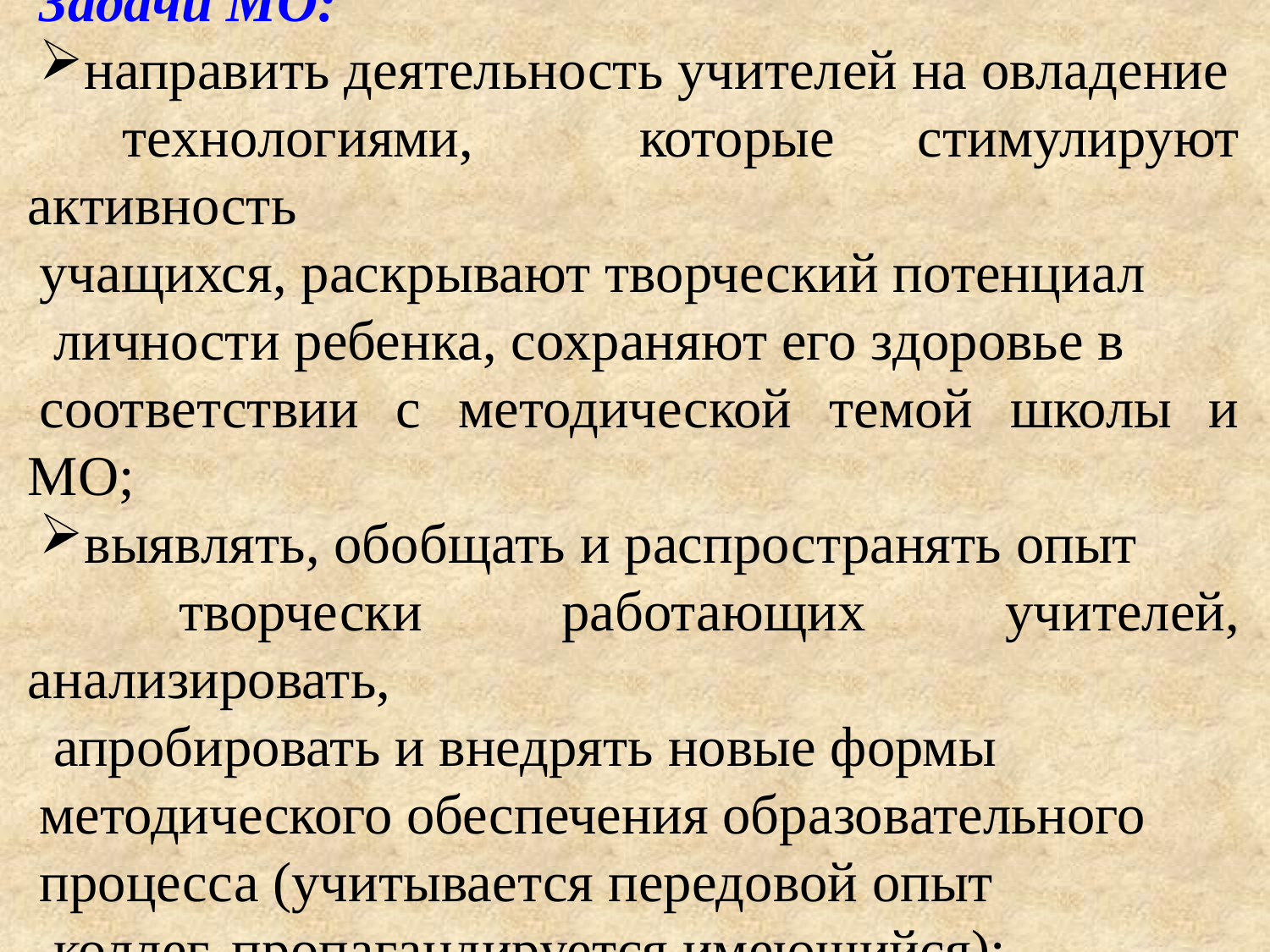

Задачи МО:
направить деятельность учителей на овладение
 технологиями,  которые стимулируют активность
учащихся, раскрывают творческий потенциал
 личности ребенка, сохраняют его здоровье в
соответствии с методической темой школы и МО;
выявлять, обобщать и распространять опыт
 творчески работающих учителей, анализировать,
 апробировать и внедрять новые формы
методического обеспечения образовательного
процесса (учитывается передовой опыт
 коллег, пропагандируется имеющийся);